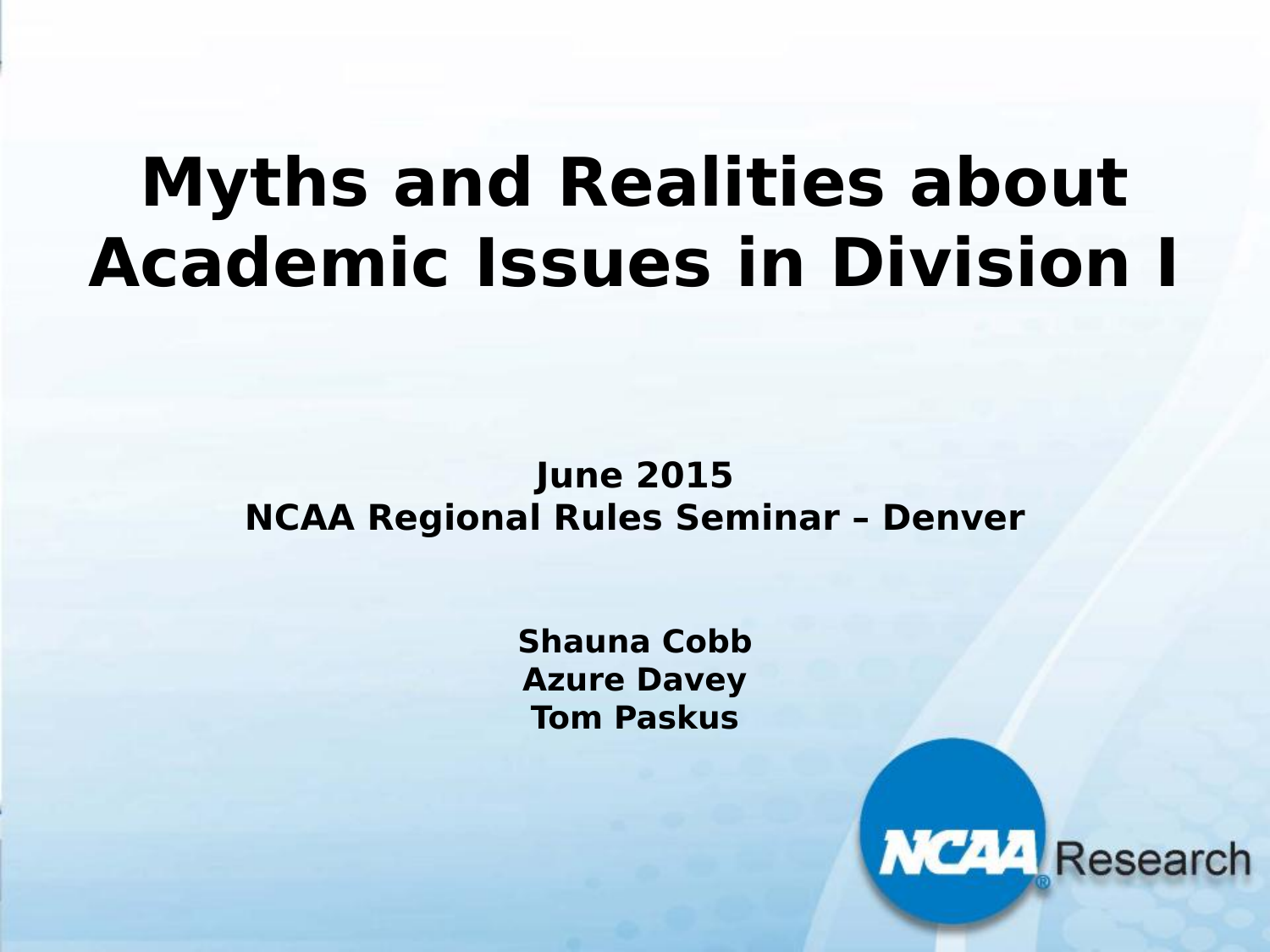

# Myths and Realities about Academic Issues in Division I June 2015 NCAA Regional Rules Seminar – Denver Shauna Cobb Azure Davey Tom Paskus